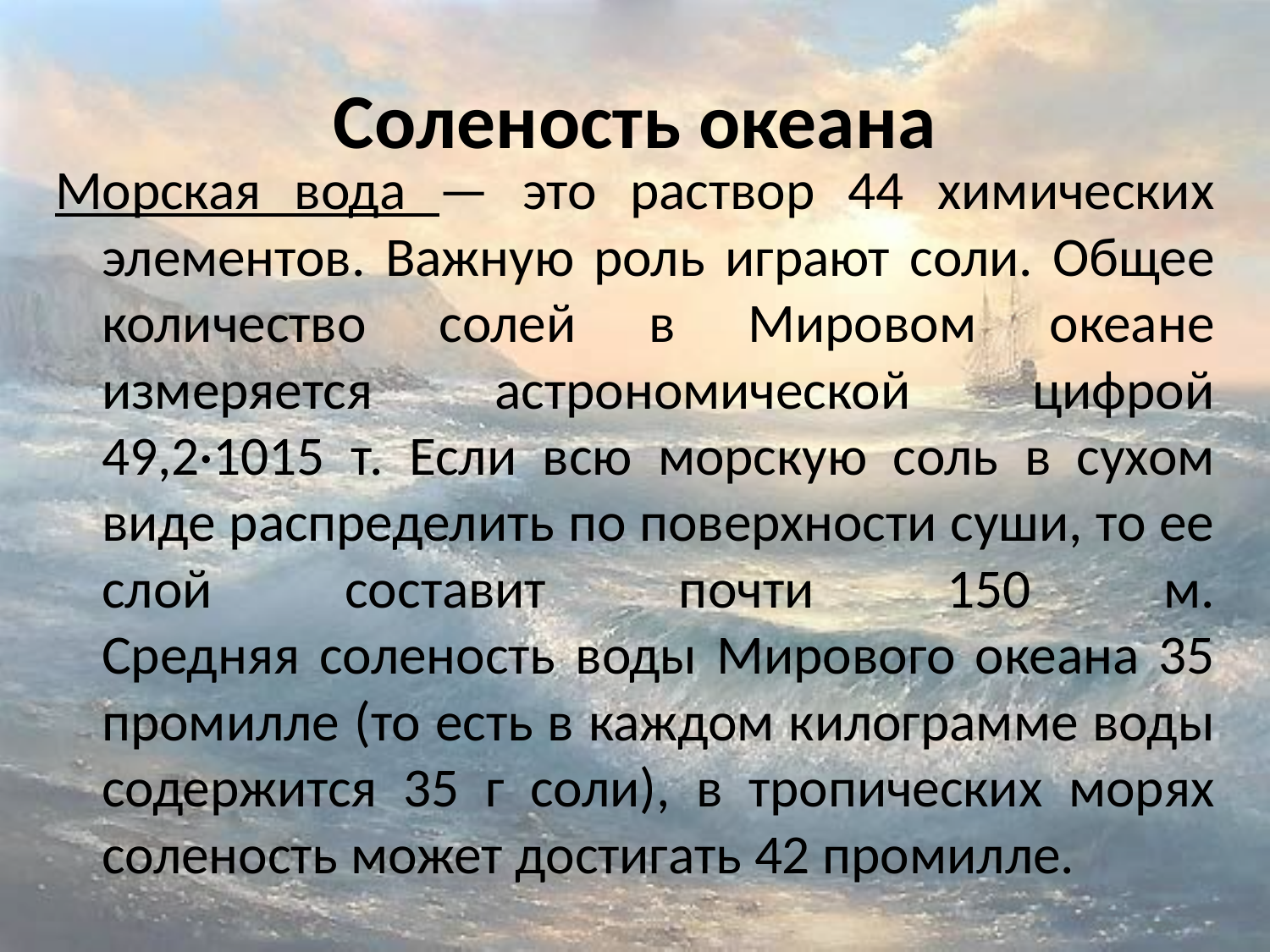

# Соленость океана
Морская вода — это раствор 44 химических элементов. Важную роль играют соли. Общее количество солей в Мировом океане измеряется астрономической цифрой 49,2·1015 т. Если всю морскую соль в сухом виде распределить по поверхности суши, то ее слой составит почти 150 м.
Средняя соленость воды Мирового океана 35 промилле (то есть в каждом килограмме воды содержится 35 г соли), в тропических морях соленость может достигать 42 промилле.